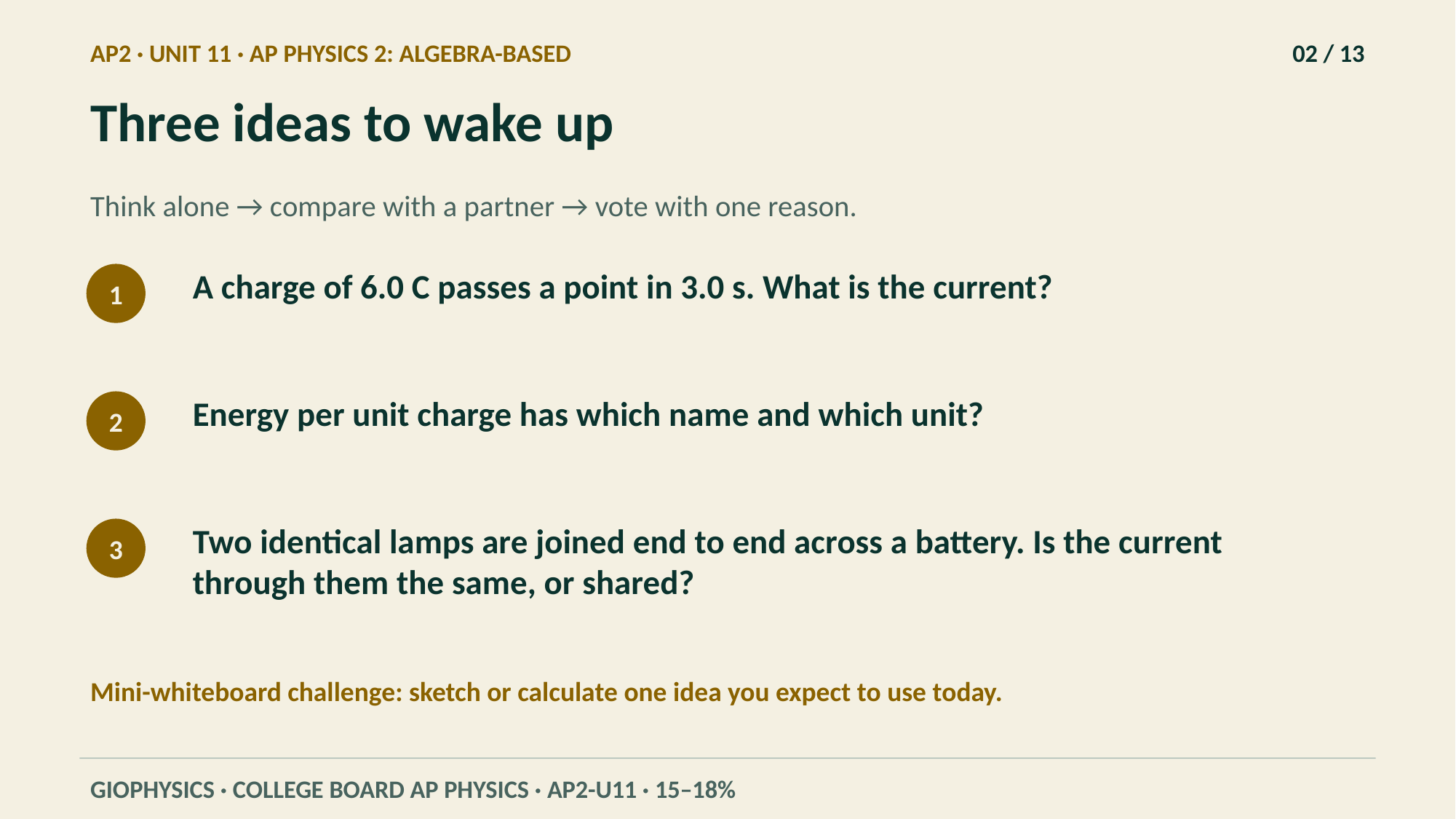

AP2 · UNIT 11 · AP PHYSICS 2: ALGEBRA-BASED
02 / 13
Three ideas to wake up
Think alone → compare with a partner → vote with one reason.
A charge of 6.0 C passes a point in 3.0 s. What is the current?

1
Energy per unit charge has which name and which unit?

2
Two identical lamps are joined end to end across a battery. Is the current through them the same, or shared?

3
Mini-whiteboard challenge: sketch or calculate one idea you expect to use today.

GIOPHYSICS · COLLEGE BOARD AP PHYSICS · AP2-U11 · 15–18%